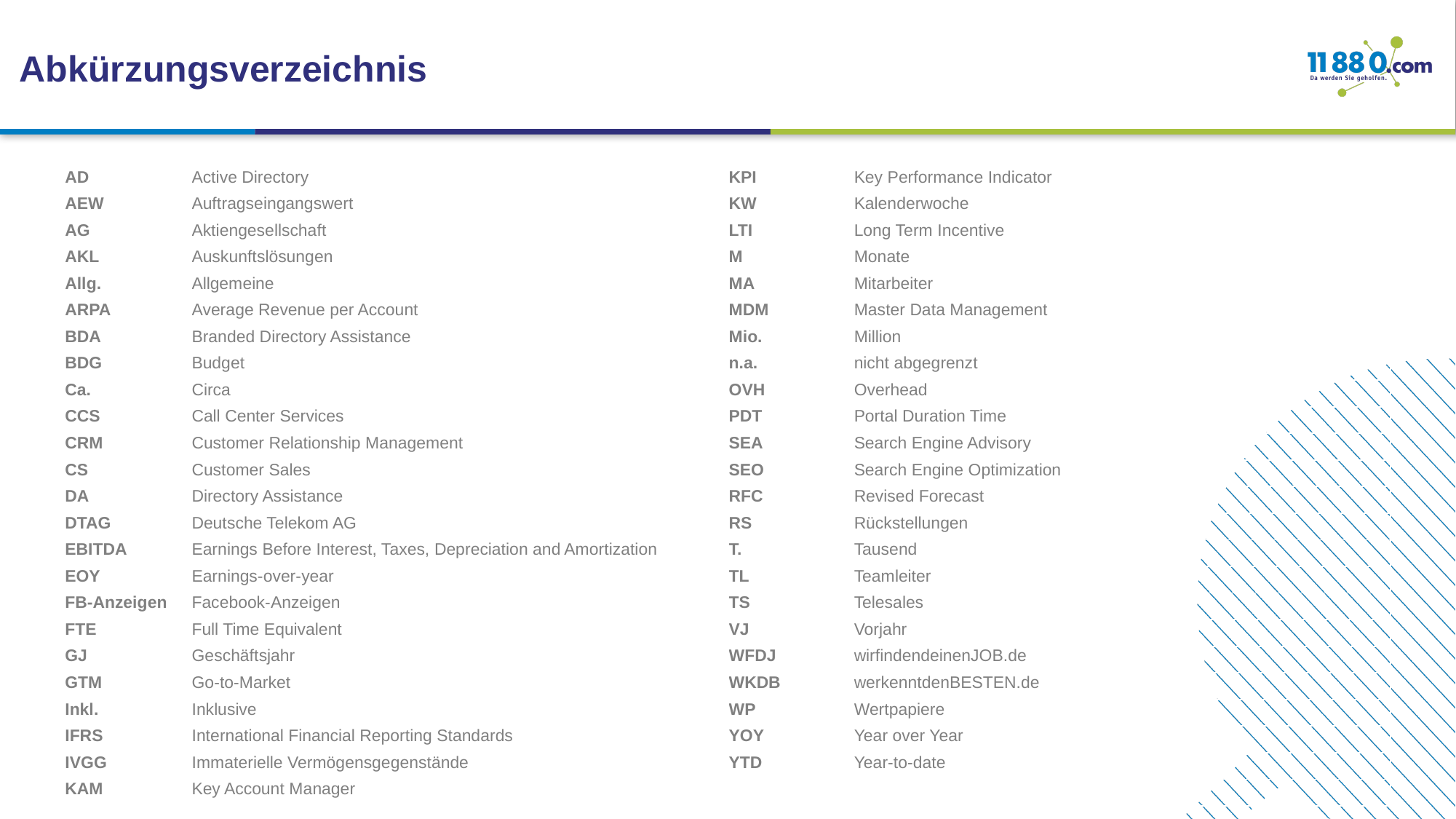

Abkürzungsverzeichnis
| AD | Active Directory | KPI | Key Performance Indicator |
| --- | --- | --- | --- |
| AEW | Auftragseingangswert | KW | Kalenderwoche |
| AG | Aktiengesellschaft | LTI | Long Term Incentive |
| AKL | Auskunftslösungen | M | Monate |
| Allg. | Allgemeine | MA | Mitarbeiter |
| ARPA | Average Revenue per Account | MDM | Master Data Management |
| BDA | Branded Directory Assistance | Mio. | Million |
| BDG | Budget | n.a. | nicht abgegrenzt |
| Ca. | Circa | OVH | Overhead |
| CCS | Call Center Services | PDT | Portal Duration Time |
| CRM | Customer Relationship Management | SEA | Search Engine Advisory |
| CS | Customer Sales | SEO | Search Engine Optimization |
| DA | Directory Assistance | RFC | Revised Forecast |
| DTAG | Deutsche Telekom AG | RS | Rückstellungen |
| EBITDA | Earnings Before Interest, Taxes, Depreciation and Amortization | T. | Tausend |
| EOY | Earnings-over-year | TL | Teamleiter |
| FB-Anzeigen | Facebook-Anzeigen | TS | Telesales |
| FTE | Full Time Equivalent | VJ | Vorjahr |
| GJ | Geschäftsjahr | WFDJ | wirfindendeinenJOB.de |
| GTM | Go-to-Market | WKDB | werkenntdenBESTEN.de |
| Inkl. | Inklusive | WP | Wertpapiere |
| IFRS | International Financial Reporting Standards | YOY | Year over Year |
| IVGG | Immaterielle Vermögensgegenstände | YTD | Year-to-date |
| KAM | Key Account Manager |  |  |